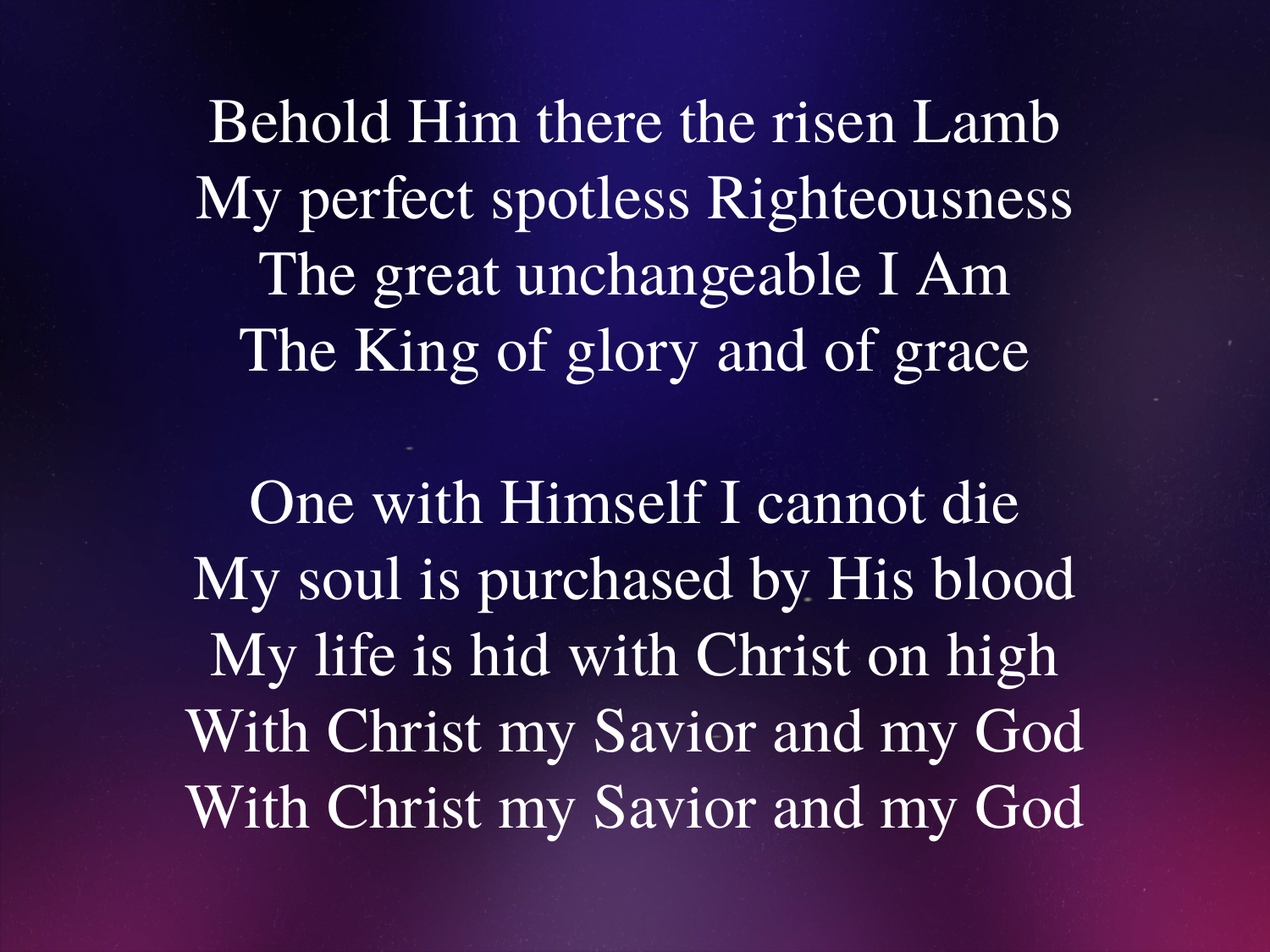

# Behold Him there the risen Lamb My perfect spotless Righteousness The great unchangeable I Am The King of glory and of grace One with Himself I cannot die My soul is purchased by His blood My life is hid with Christ on high With Christ my Savior and my God With Christ my Savior and my God